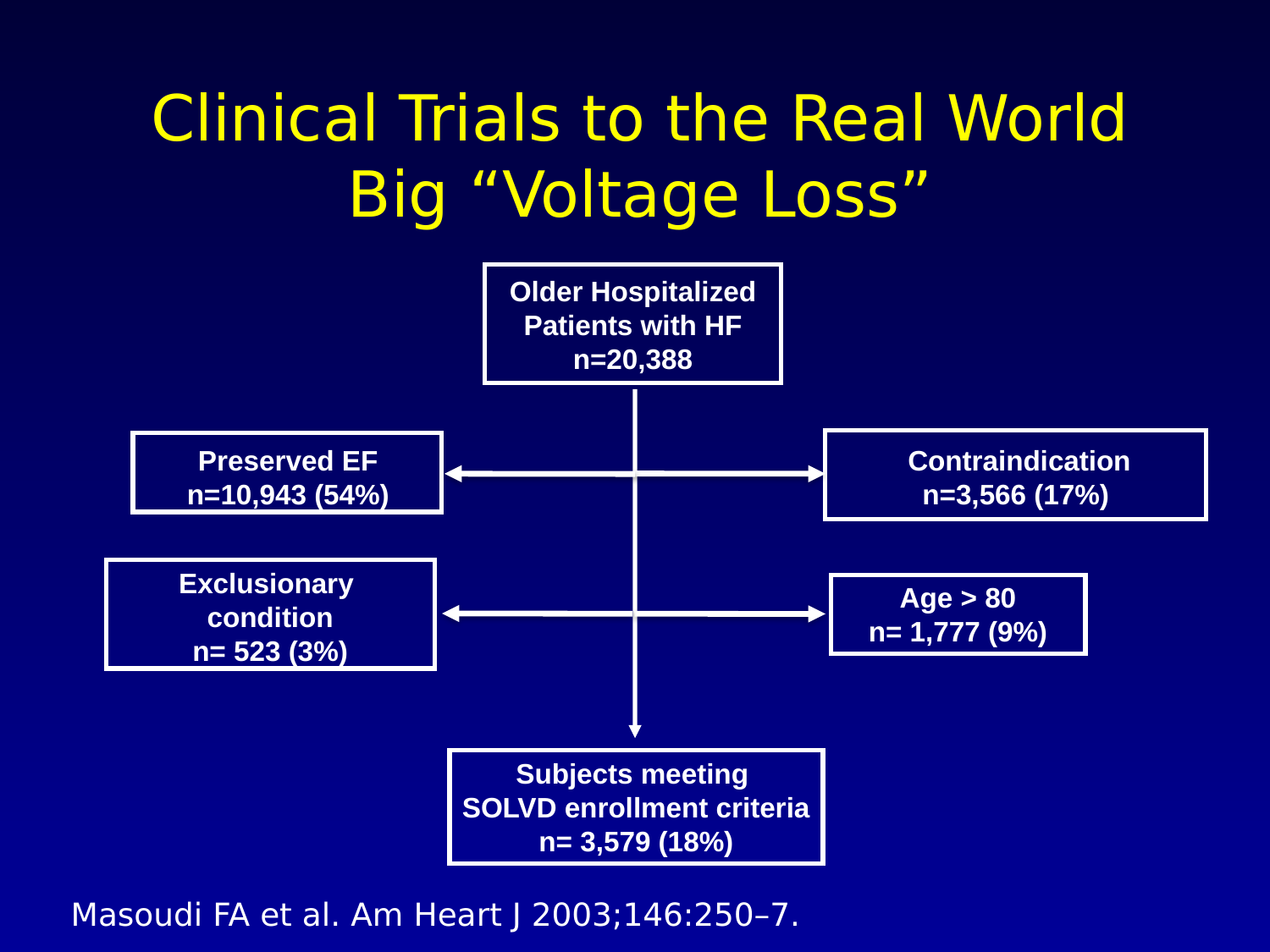

# Clinical Trials to the Real World Big “Voltage Loss”
Older Hospitalized
Patients with HF
n=20,388

Preserved EF
n=10,943 (54%)
 Contraindication
n=3,566 (17%)
Exclusionary
condition
n= 523 (3%)

Age > 80
n= 1,777 (9%)

Subjects meeting
SOLVD enrollment criteria
n= 3,579 (18%)
Masoudi FA et al. Am Heart J 2003;146:250–7.